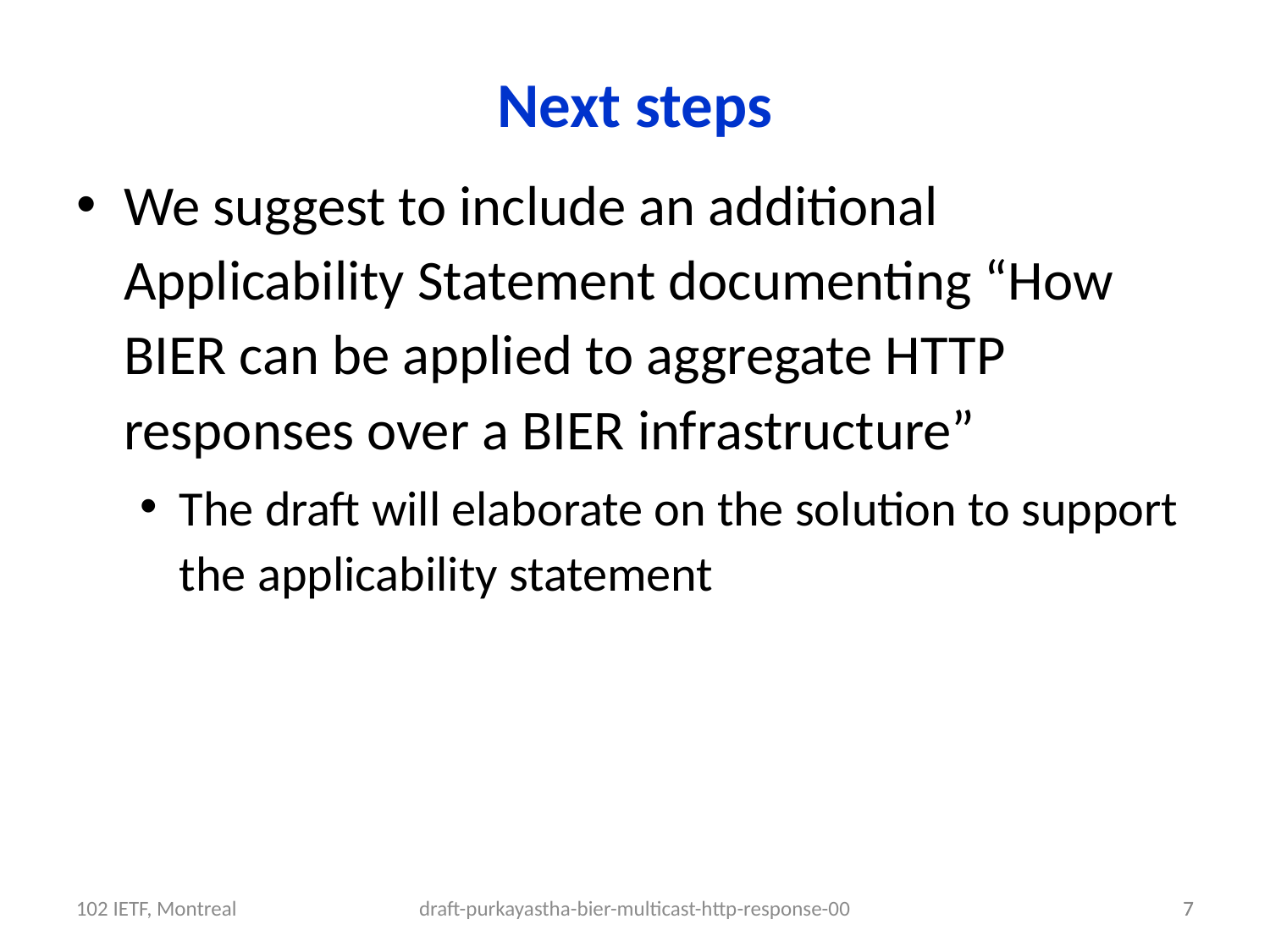

Next steps
We suggest to include an additional Applicability Statement documenting “How BIER can be applied to aggregate HTTP responses over a BIER infrastructure”
The draft will elaborate on the solution to support the applicability statement
102 IETF, Montreal
draft-purkayastha-bier-multicast-http-response-00
7
7